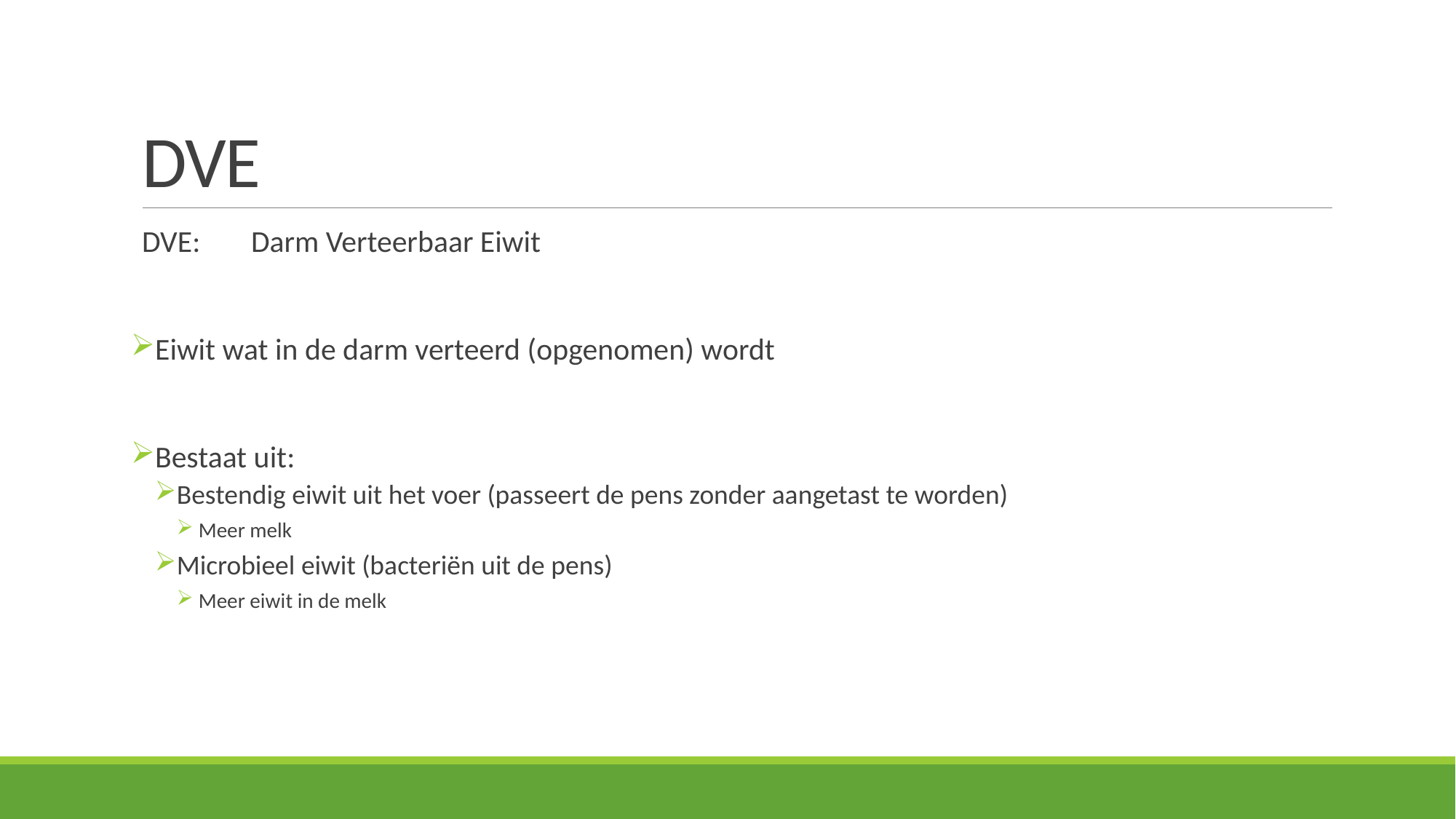

# DVE
DVE:	Darm Verteerbaar Eiwit

Eiwit wat in de darm verteerd (opgenomen) wordt

Bestaat uit:
Bestendig eiwit uit het voer (passeert de pens zonder aangetast te worden)
Meer melk
Microbieel eiwit (bacteriën uit de pens)
Meer eiwit in de melk